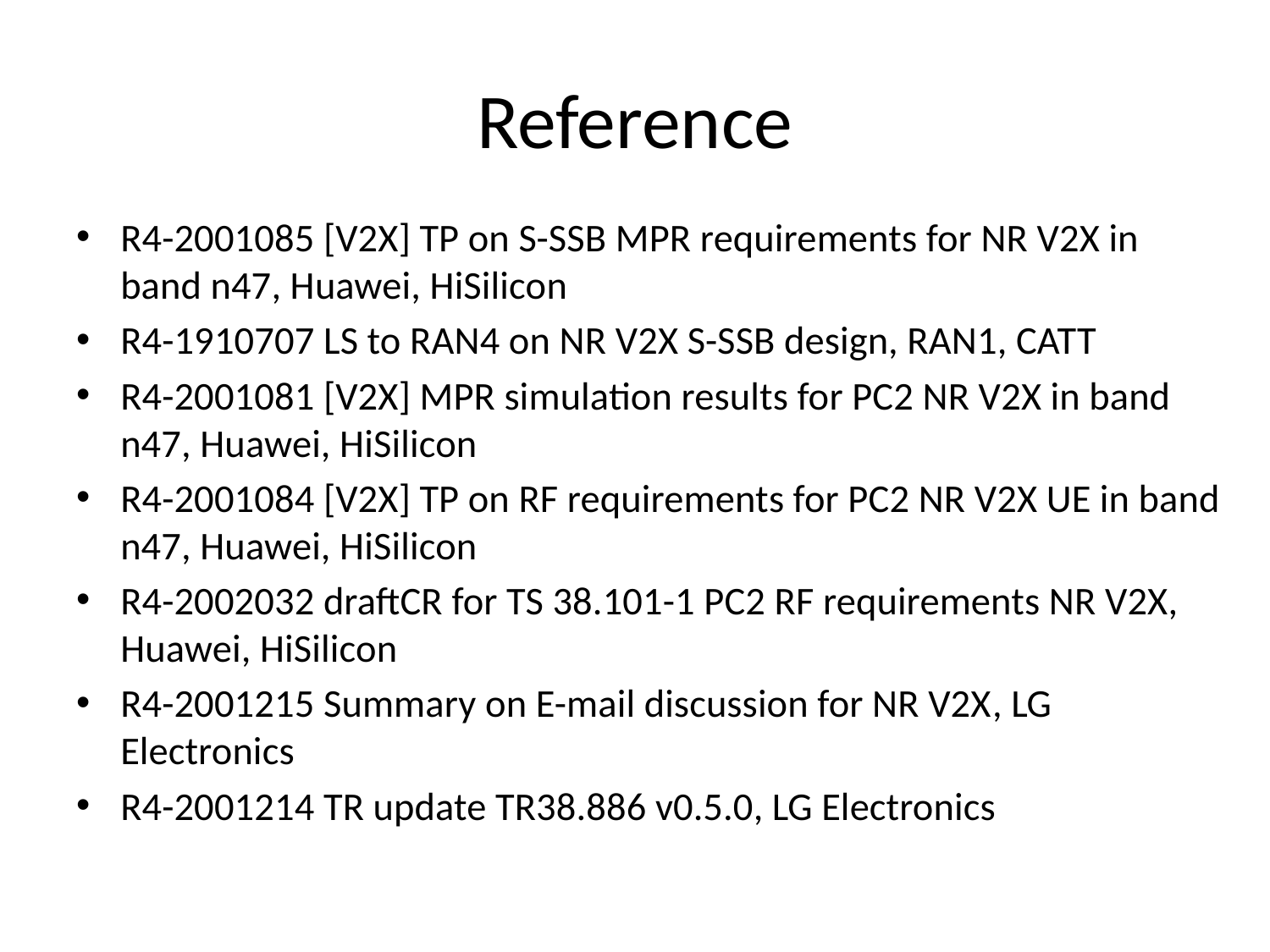

# Reference
R4-2001085 [V2X] TP on S-SSB MPR requirements for NR V2X in band n47, Huawei, HiSilicon
R4-1910707 LS to RAN4 on NR V2X S-SSB design, RAN1, CATT
R4-2001081 [V2X] MPR simulation results for PC2 NR V2X in band n47, Huawei, HiSilicon
R4-2001084 [V2X] TP on RF requirements for PC2 NR V2X UE in band n47, Huawei, HiSilicon
R4-2002032 draftCR for TS 38.101-1 PC2 RF requirements NR V2X, Huawei, HiSilicon
R4-2001215 Summary on E-mail discussion for NR V2X, LG Electronics
R4-2001214 TR update TR38.886 v0.5.0, LG Electronics